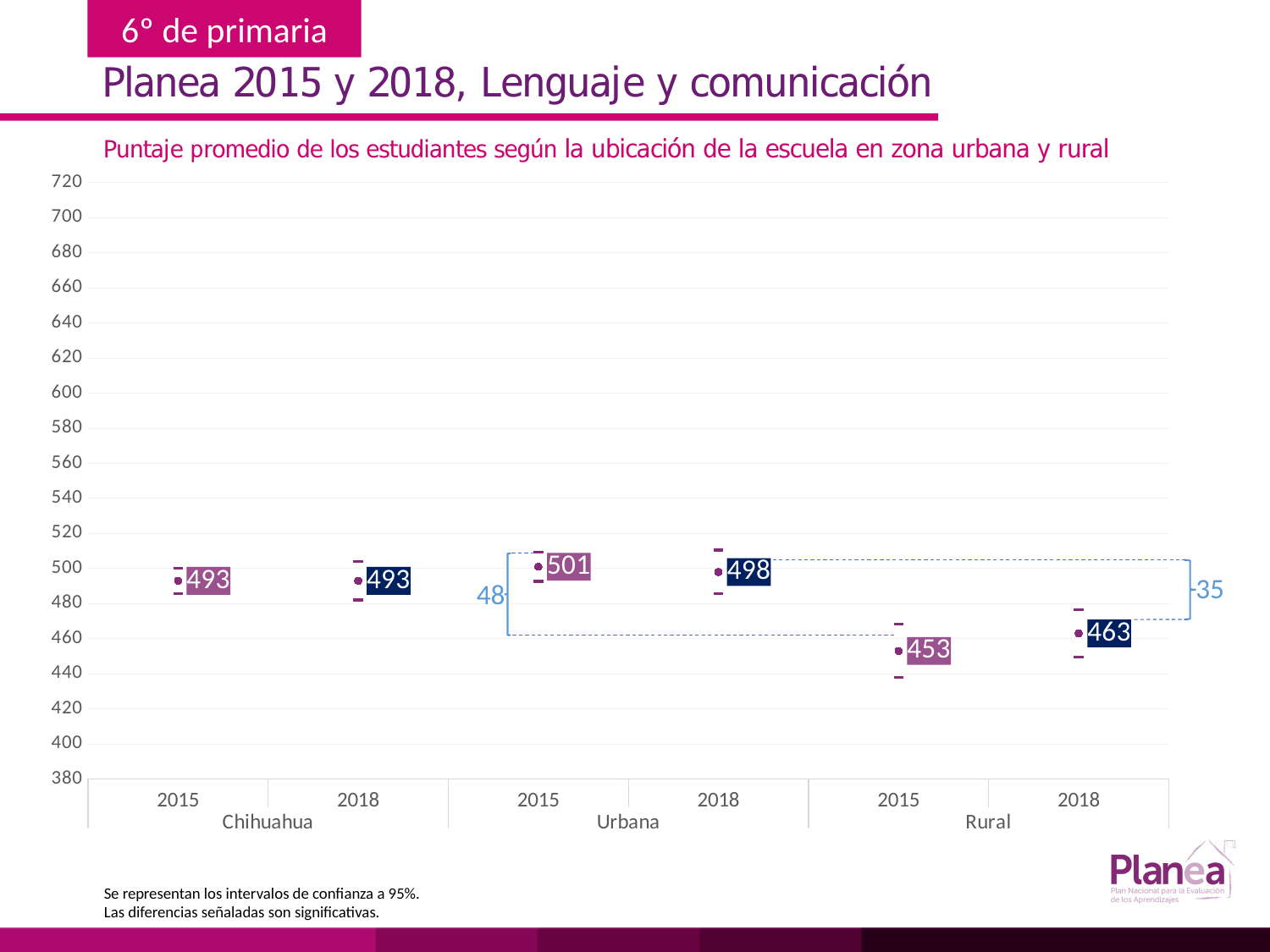

Planea 2015 y 2018, Lenguaje y comunicación

Puntaje promedio de los estudiantes según la ubicación de la escuela en zona urbana y rural

### Chart

| Category |  |  |  |
|---|---|---|---|
| 2015 | 485.637 | 500.363 | 493.0 |
| 2018 | 482.055 | 503.945 | 493.0 |
| 2015 | 492.642 | 509.358 | 501.0 |
| 2018 | 485.463 | 510.537 | 498.0 |
| 2015 | 437.677 | 468.323 | 453.0 |
| 2018 | 449.667 | 476.333 | 463.0 |
48

35
Se representan los intervalos de confianza a 95%.
Las diferencias señaladas son significativas.